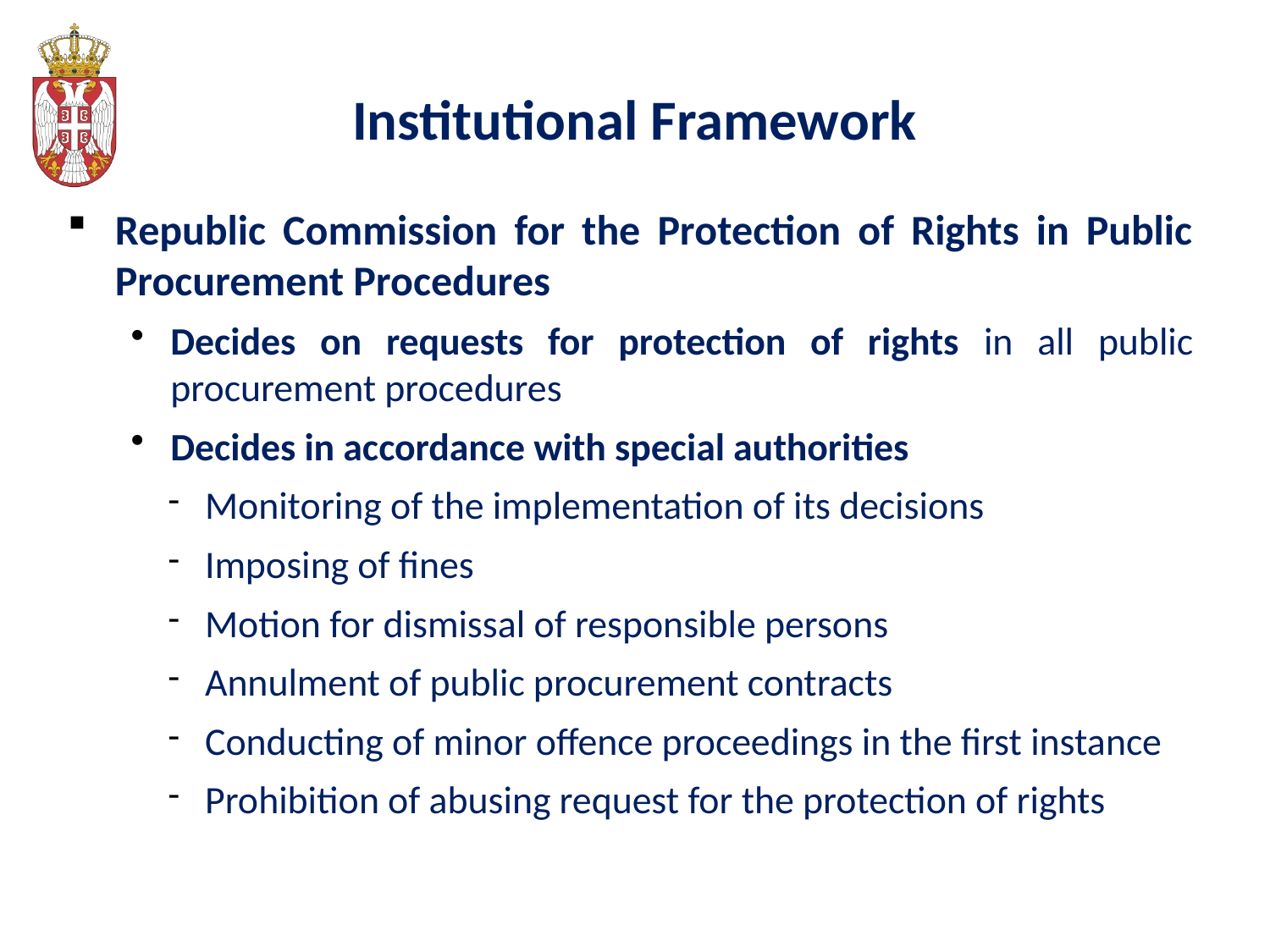

# Institutional Framework
Republic Commission for the Protection of Rights in Public Procurement Procedures
Decides on requests for protection of rights in all public procurement procedures
Decides in accordance with special authorities
Monitoring of the implementation of its decisions
Imposing of fines
Motion for dismissal of responsible persons
Annulment of public procurement contracts
Conducting of minor offence proceedings in the first instance
Prohibition of abusing request for the protection of rights